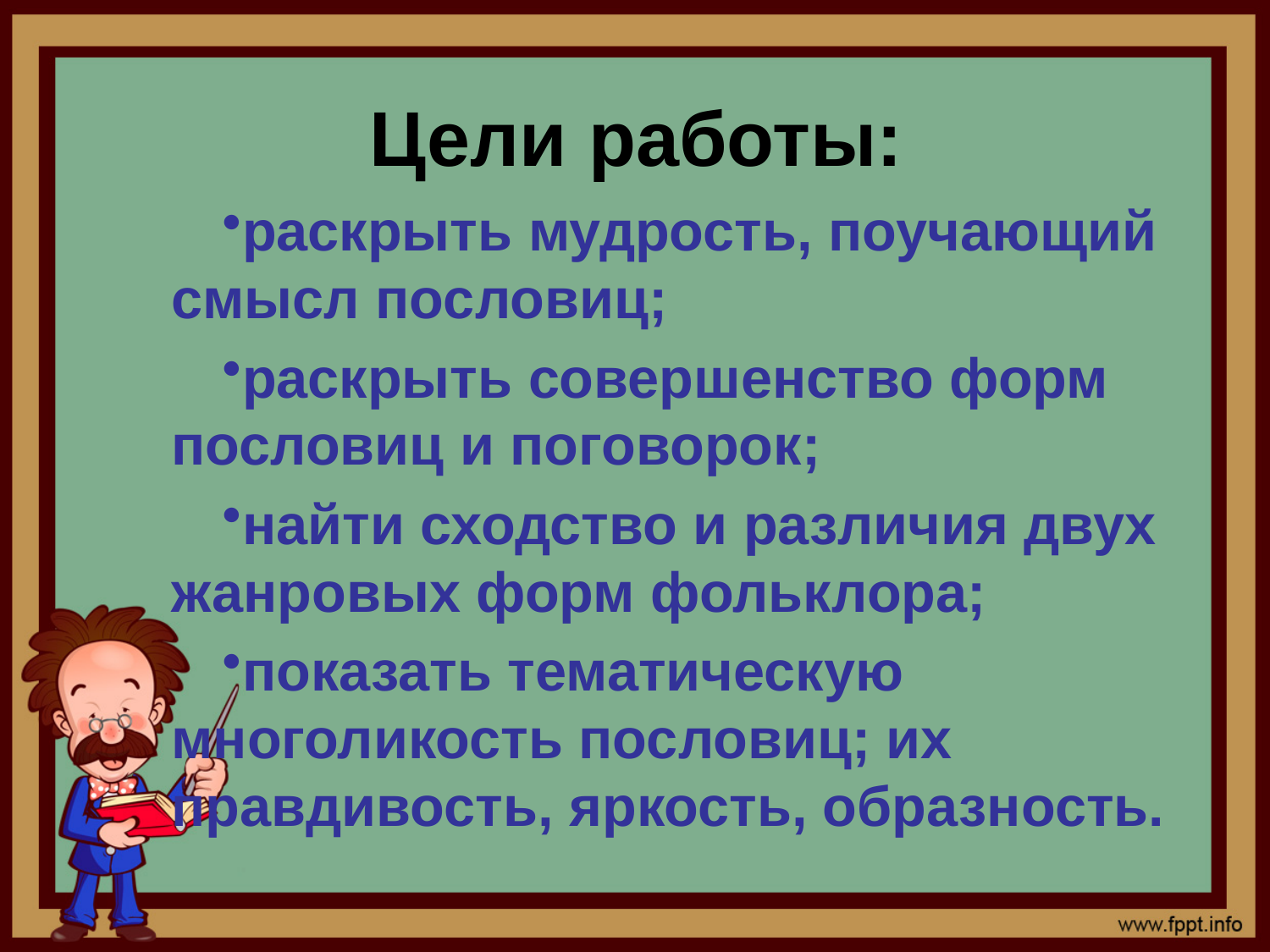

# Цели работы:
раскрыть мудрость, поучающий смысл пословиц;
раскрыть совершенство форм пословиц и поговорок;
найти сходство и различия двух жанровых форм фольклора;
показать тематическую многоликость пословиц; их правдивость, яркость, образность.